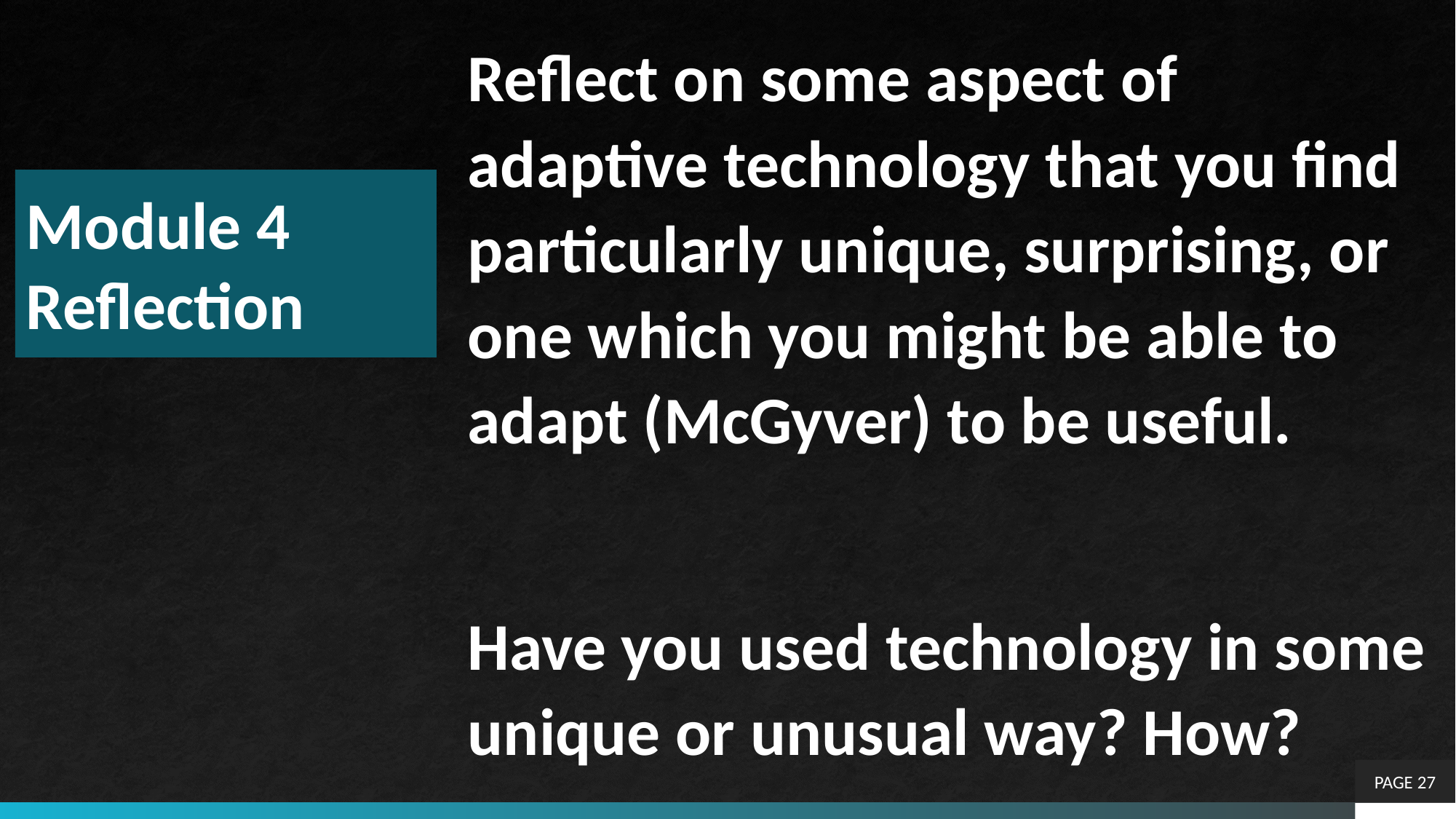

Reflect on some aspect of adaptive technology that you find particularly unique, surprising, or one which you might be able to adapt (McGyver) to be useful.

Have you used technology in some unique or unusual way? How?

# Module 4 Reflection
PAGE 27